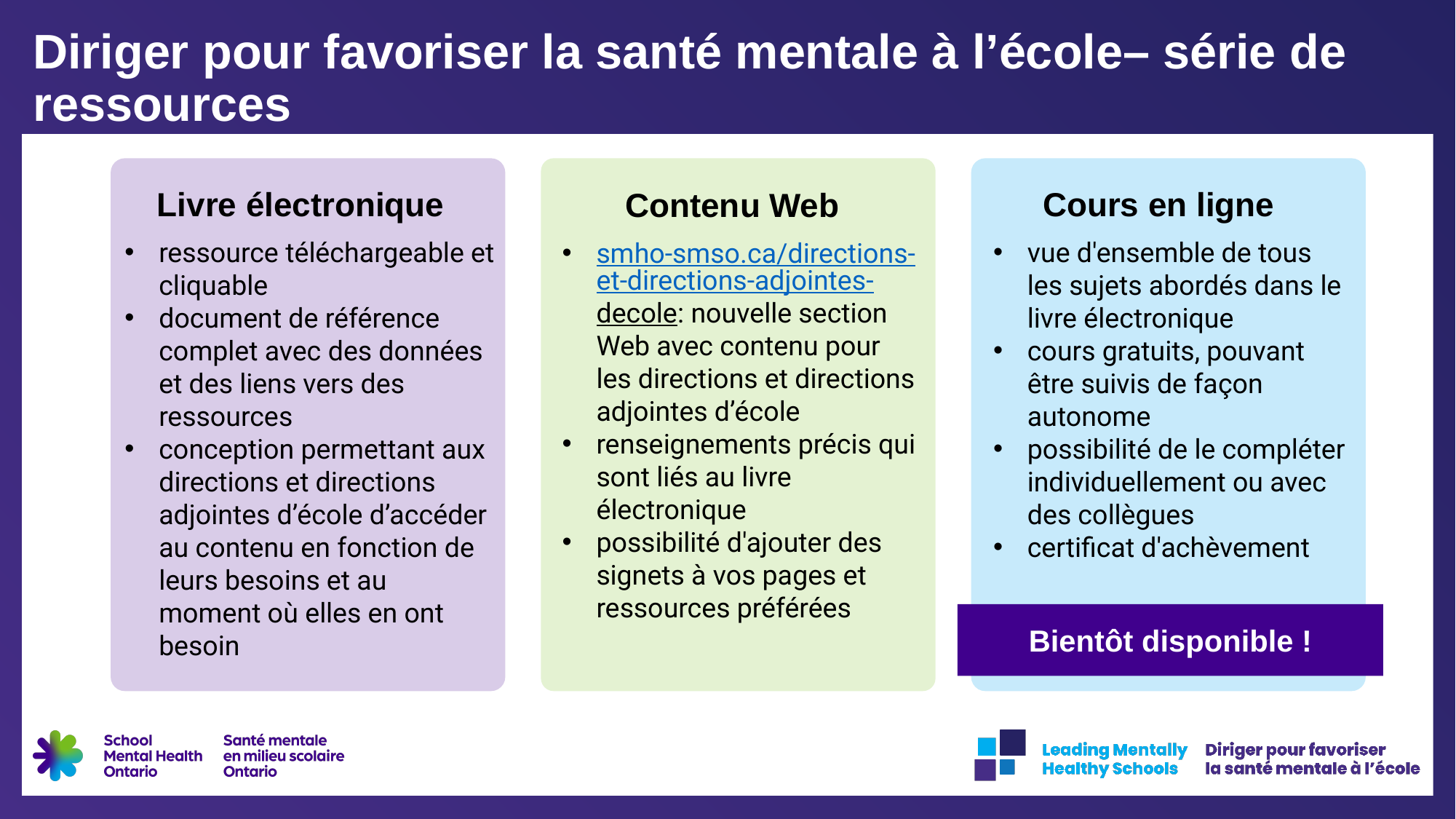

Diriger pour favoriser la santé mentale à l’école– série de ressources
Diriger pour favoriser la santé mentale à l’école– série de ressources - 2

Livre électronique
Cours en ligne
Contenu Web
ressource téléchargeable et cliquable
document de référence complet avec des données et des liens vers des ressources
conception permettant aux directions et directions adjointes d’école d’accéder au contenu en fonction de leurs besoins et au moment où elles en ont besoin
vue d'ensemble de tous les sujets abordés dans le livre électronique
cours gratuits, pouvant être suivis de façon autonome
possibilité de le compléter individuellement ou avec des collègues
certificat d'achèvement
smho-smso.ca/directions-et-directions-adjointes-decole: nouvelle section Web avec contenu pour les directions et directions adjointes d’école
renseignements précis qui sont liés au livre électronique
possibilité d'ajouter des signets à vos pages et ressources préférées
Bientôt disponible !